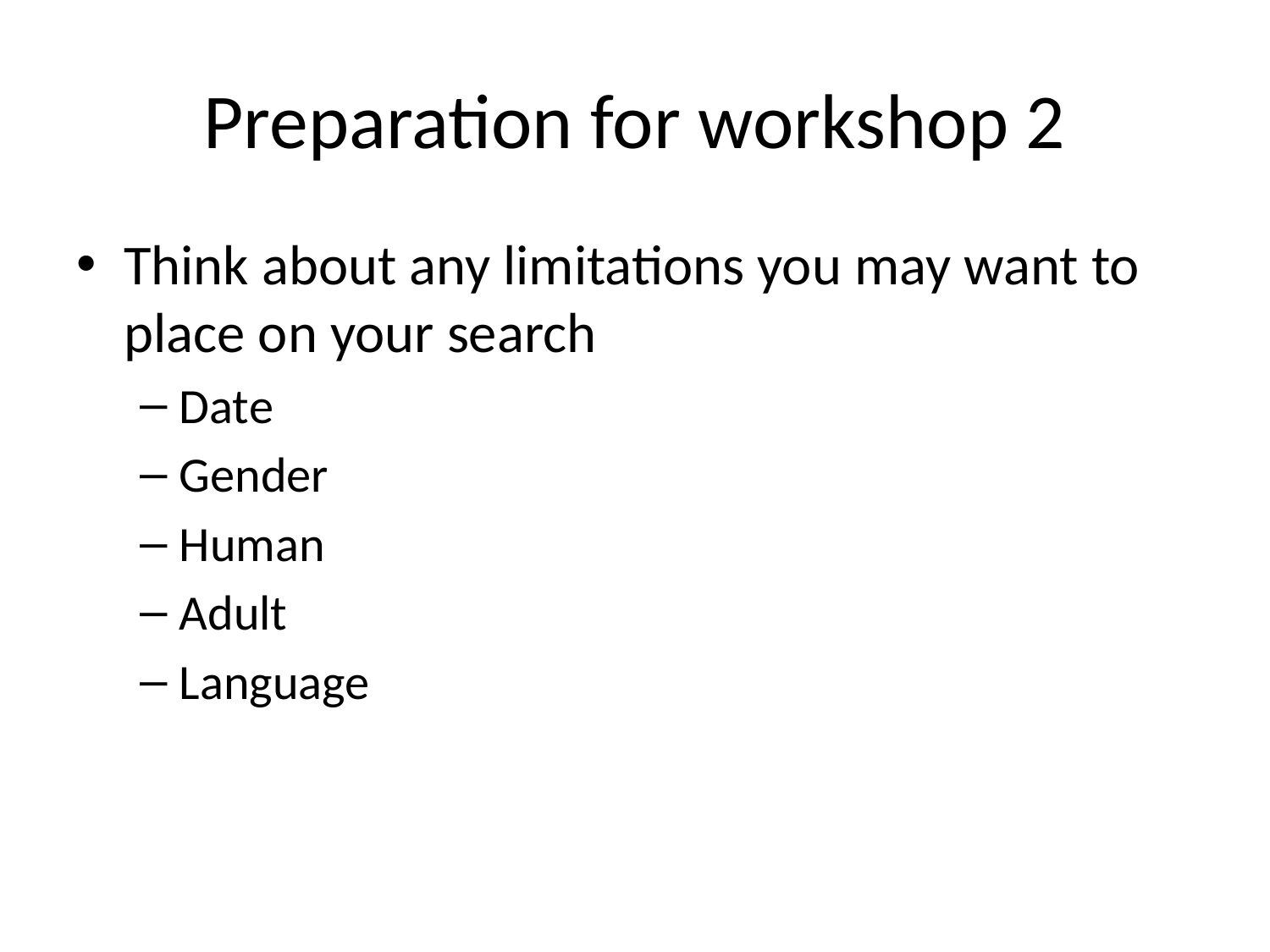

# Preparation for workshop 2
Think about any limitations you may want to place on your search
Date
Gender
Human
Adult
Language